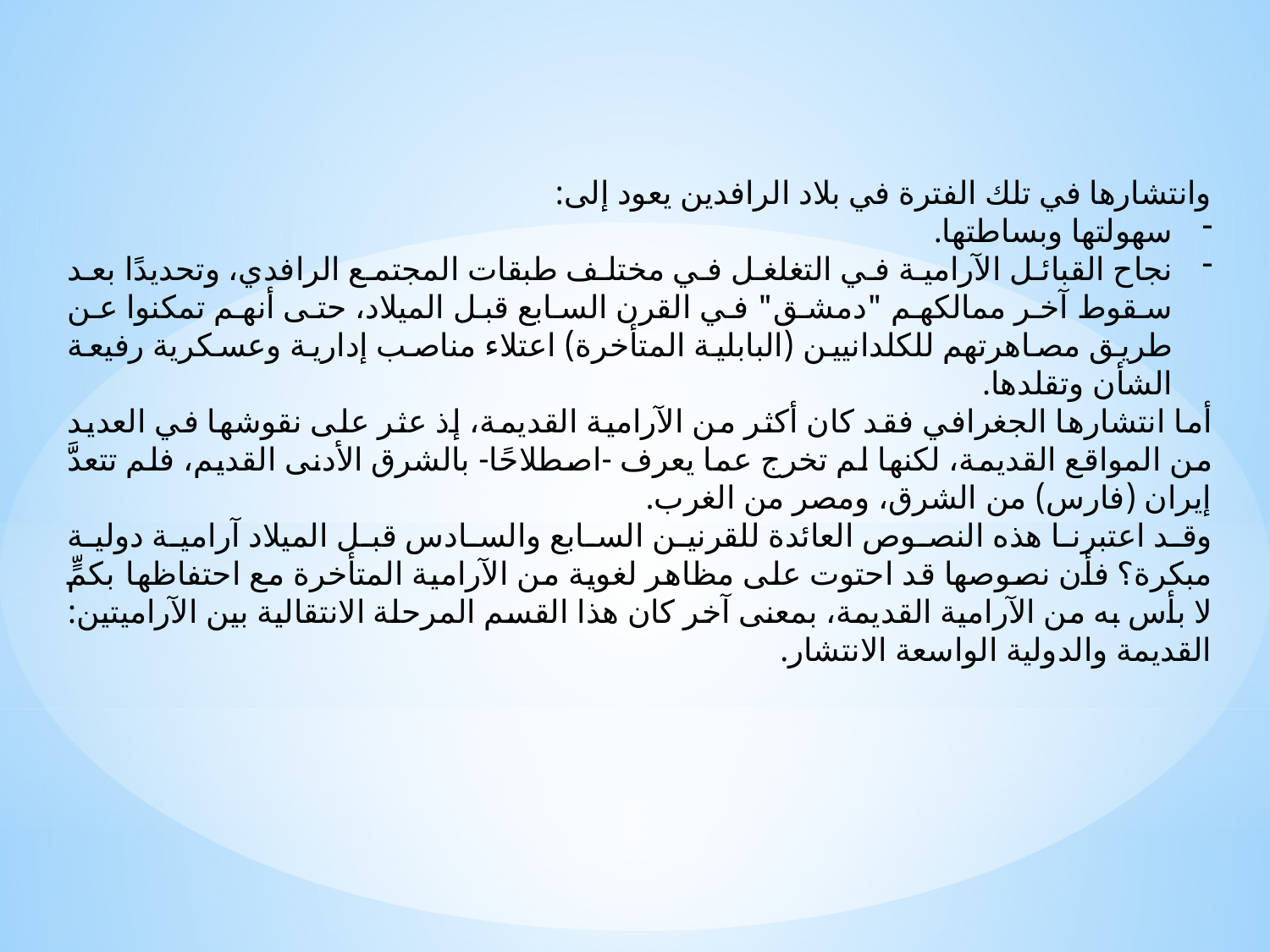

وانتشارها في تلك الفترة في بلاد الرافدين يعود إلى:
سهولتها وبساطتها.
نجاح القبائل الآرامية في التغلغل في مختلف طبقات المجتمع الرافدي، وتحديدًا بعد سقوط آخر ممالكهم "دمشق" في القرن السابع قبل الميلاد، حتى أنهم تمكنوا عن طريق مصاهرتهم للكلدانيين (البابلية المتأخرة) اعتلاء مناصب إدارية وعسكرية رفيعة الشأن وتقلدها.
أما انتشارها الجغرافي فقد كان أكثر من الآرامية القديمة، إذ عثر على نقوشها في العديد من المواقع القديمة، لكنها لم تخرج عما يعرف -اصطلاحًا- بالشرق الأدنى القديم، فلم تتعدَّ إيران (فارس) من الشرق، ومصر من الغرب.
وقد اعتبرنا هذه النصوص العائدة للقرنين السابع والسادس قبل الميلاد آرامية دولية مبكرة؟ فأن نصوصها قد احتوت على مظاهر لغوية من الآرامية المتأخرة مع احتفاظها بكمٍّ لا بأس به من الآرامية القديمة، بمعنى آخر كان هذا القسم المرحلة الانتقالية بين الآراميتين: القديمة والدولية الواسعة الانتشار.